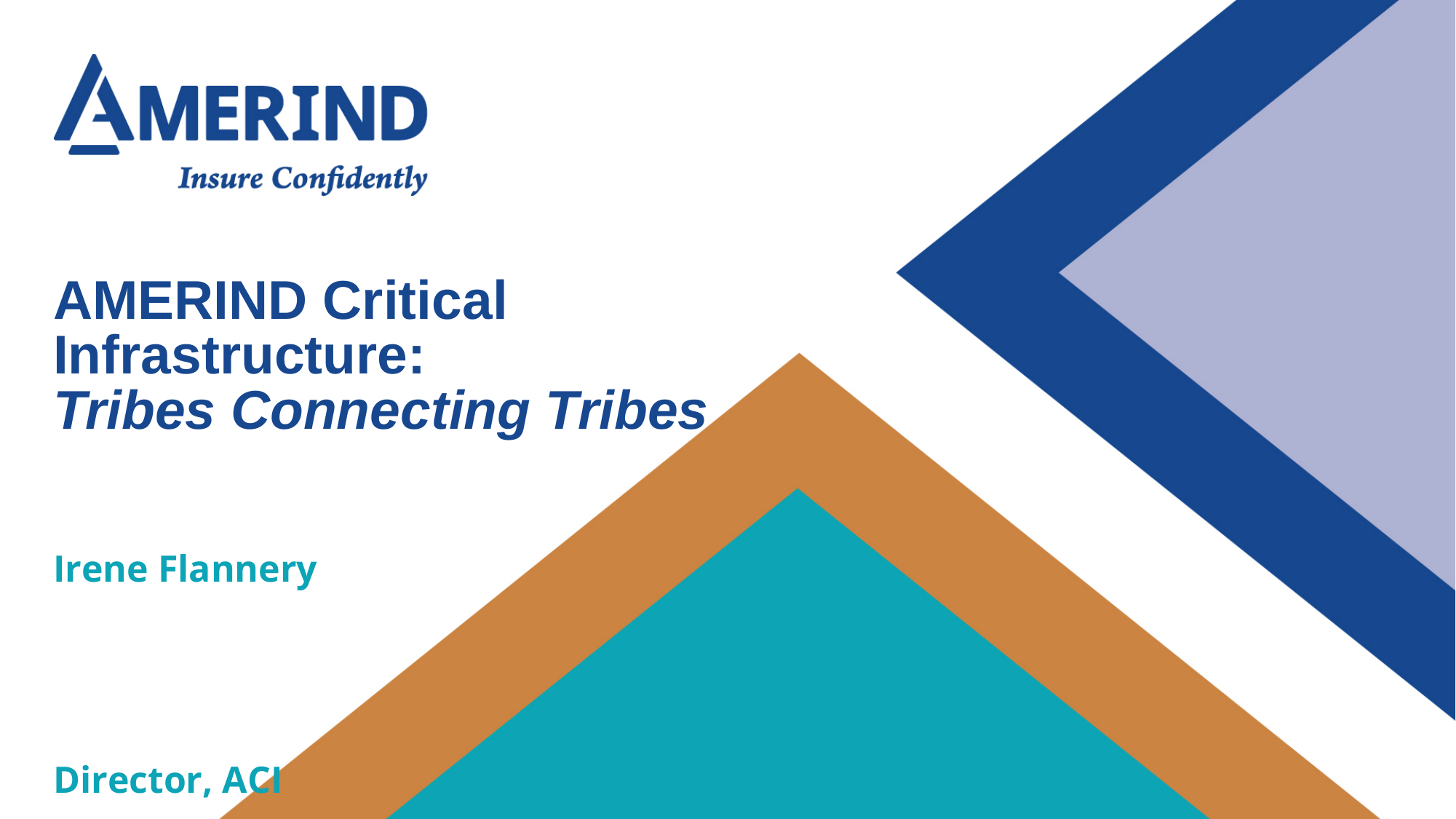

# AMERIND Critical Infrastructure: Tribes Connecting Tribes

Irene Flannery
Director, ACI